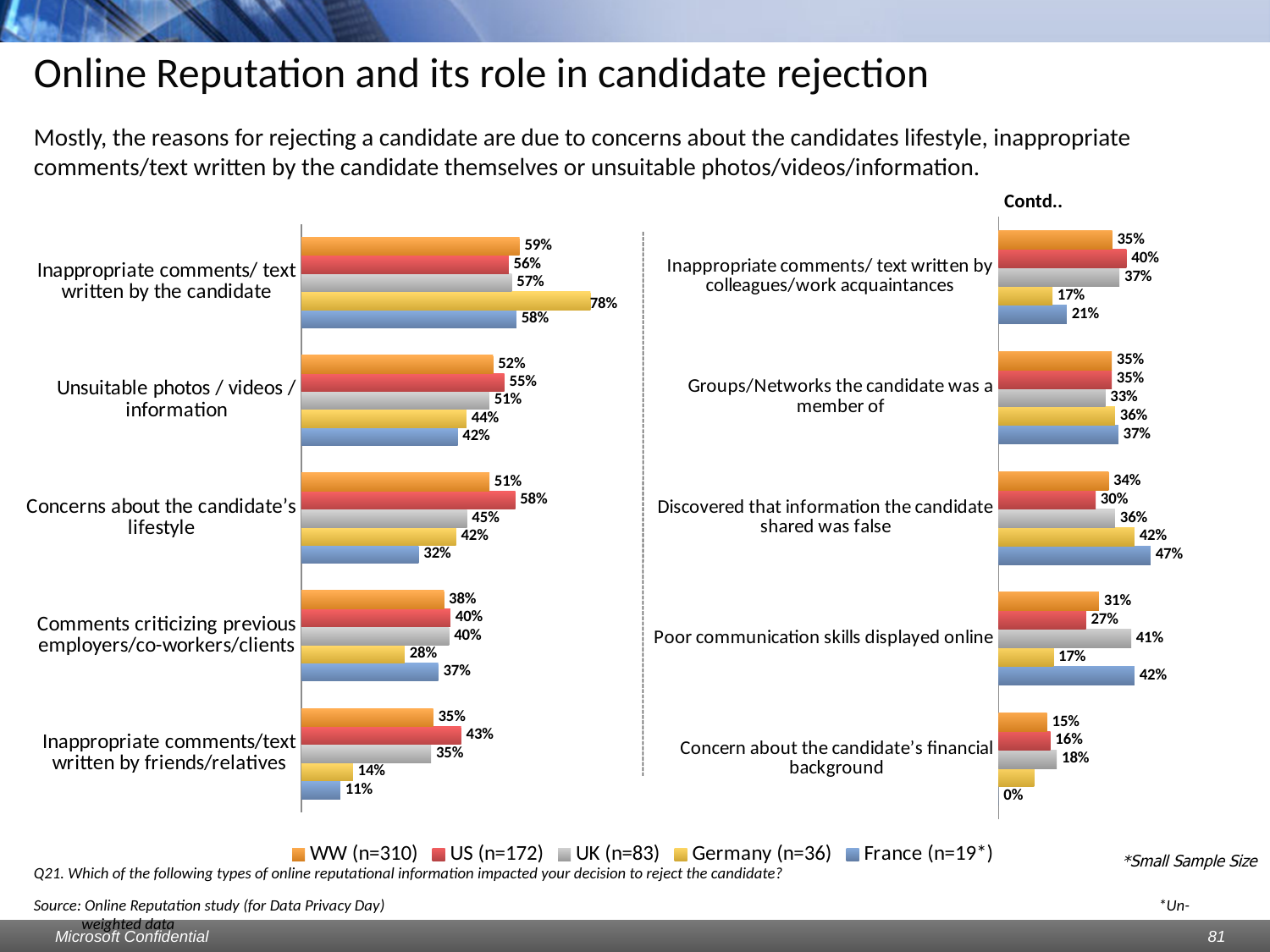

# Online Reputation and its role in candidate rejection
Mostly, the reasons for rejecting a candidate are due to concerns about the candidates lifestyle, inappropriate comments/text written by the candidate themselves or unsuitable photos/videos/information.

Contd..

### Chart

| Category | France (n=19) | Germany (n=36) | UK (n=83) | US (n=172) | WW (n=310) |
|---|---|---|---|---|---|
| Inappropriate comments/text written by friends/relatives | 0.10526315789473686 | 0.1388888888888889 | 0.3493975903614471 | 0.4302325581395349 | 0.35483870967742126 |
| Comments criticizing previous employers/co-workers/clients | 0.3684210526315789 | 0.277777777777779 | 0.39759036144578447 | 0.40116279069767585 | 0.3838709677419379 |
| Concerns about the candidate’s lifestyle | 0.3157894736842129 | 0.416666666666668 | 0.4457831325301191 | 0.5755813953488372 | 0.5064516129032258 |
| Unsuitable photos / videos / information | 0.42105263157894857 | 0.4444444444444444 | 0.5060240963855445 | 0.5465116279069765 | 0.5161290322580677 |
| Inappropriate comments/ text written by the candidate | 0.5789473684210525 | 0.77777777777778 | 0.5662650602409636 | 0.5581395348837209 | 0.5870967741935484 |

### Chart

| Category | France (n=19) | Germany (n=36) | UK (n=83) | US (n=172) | WW (n=310) |
|---|---|---|---|---|---|
| Concern about the candidate’s financial background | 0.0 | 0.11 | 0.18000000000000024 | 0.16 | 0.15000000000000024 |
| Poor communication skills displayed online | 0.4200000000000003 | 0.17 | 0.4100000000000003 | 0.27 | 0.31000000000000105 |
| Discovered that information the candidate shared was false | 0.4700000000000001 | 0.4200000000000003 | 0.3600000000000003 | 0.3000000000000003 | 0.34 |
| Groups/Networks the candidate was a member of | 0.3700000000000004 | 0.3600000000000003 | 0.3300000000000014 | 0.3500000000000003 | 0.3500000000000003 |
| Inappropriate comments/ text written by colleagues/work acquaintances | 0.2105263157894743 | 0.16666666666666669 | 0.37349397590361644 | 0.3953488372093047 | 0.3516129032258088 |

### Chart

| Category | France (n=19*) | Germany (n=36) | UK (n=83) | US (n=172) | WW (n=310) |
|---|---|---|---|---|---|
|  | None | None | None | None | None |
|  | None | None | None | None | None |
|  | None | None | None | None | None |
|  | None | None | None | None | None |
|  | None | None | None | None | None |
*Small Sample Size
Q21. Which of the following types of online reputational information impacted your decision to reject the candidate?
Source: Online Reputation study (for Data Privacy Day) 						                 *Un-weighted data